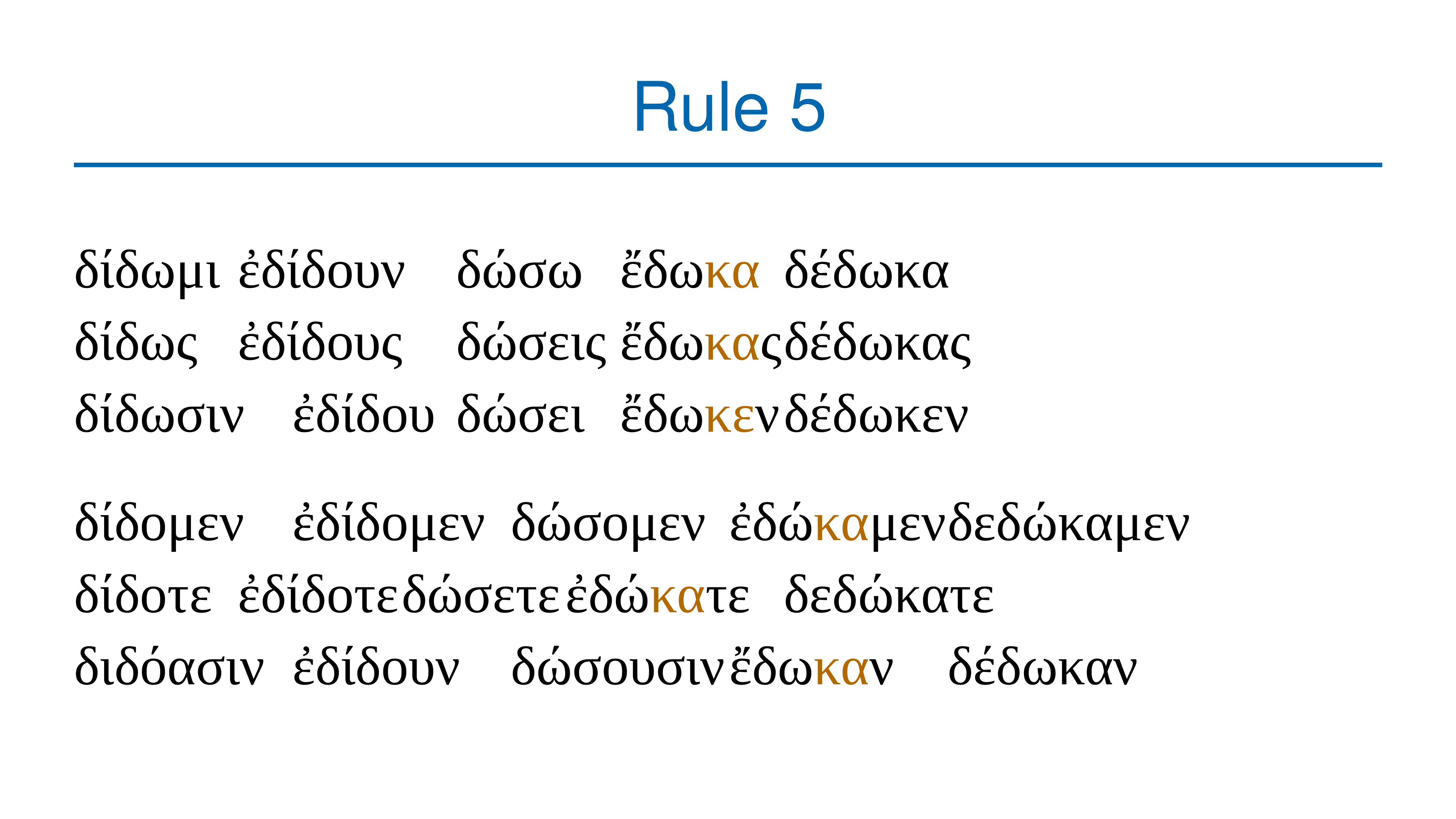

# Rule 5
δίδωμι	ἐδίδουν	δώσω	ἔδωκα	δέδωκα
δίδως	ἐδίδους	δώσεις	ἔδωκας	δέδωκας
δίδωσιν	ἐδίδου	δώσει	ἔδωκεν	δέδωκεν
δίδομεν	ἐδίδομεν	δώσομεν	ἐδώκαμεν	δεδώκαμεν
δίδοτε	ἐδίδοτε	δώσετε	ἐδώκατε	δεδώκατε
διδόασιν	ἐδίδουν	δώσουσιν	ἔδωκαν	δέδωκαν